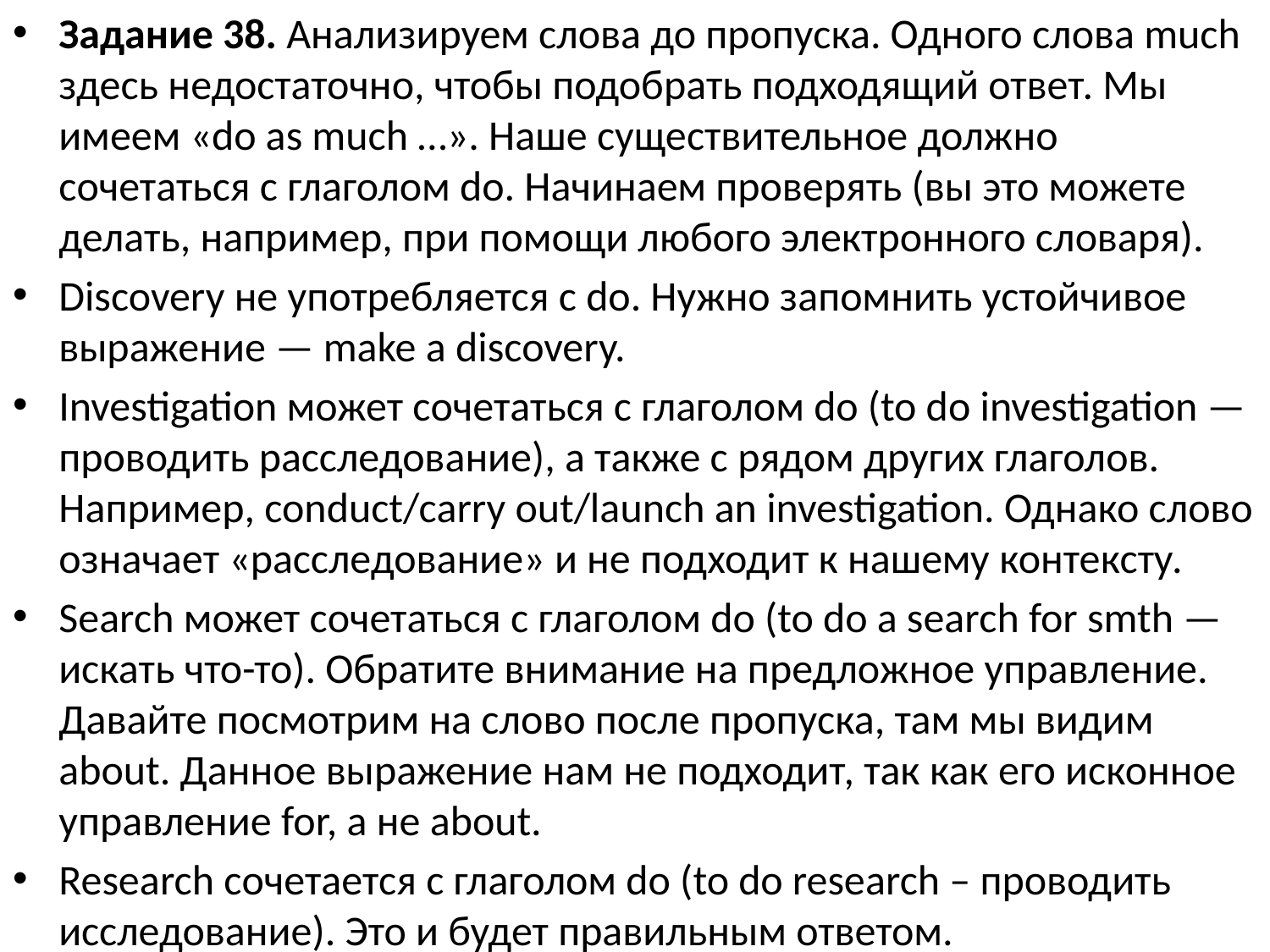

Задание 38. Анализируем слова до пропуска. Одного слова much здесь недостаточно, чтобы подобрать подходящий ответ. Мы имеем «do as much …». Наше существительное должно сочетаться с глаголом do. Начинаем проверять (вы это можете делать, например, при помощи любого электронного словаря).
Discovery не употребляется с do. Нужно запомнить устойчивое выражение — make a discovery.
Investigation может сочетаться с глаголом do (to do investigation — проводить расследование), а также с рядом других глаголов. Например, conduct/carry out/launch an investigation. Однако слово означает «расследование» и не подходит к нашему контексту.
Search может сочетаться с глаголом do (to do a search for smth — искать что-то). Обратите внимание на предложное управление. Давайте посмотрим на слово после пропуска, там мы видим about. Данное выражение нам не подходит, так как его исконное управление for, а не about.
Research сочетается с глаголом do (to do research – проводить исследование). Это и будет правильным ответом.

#